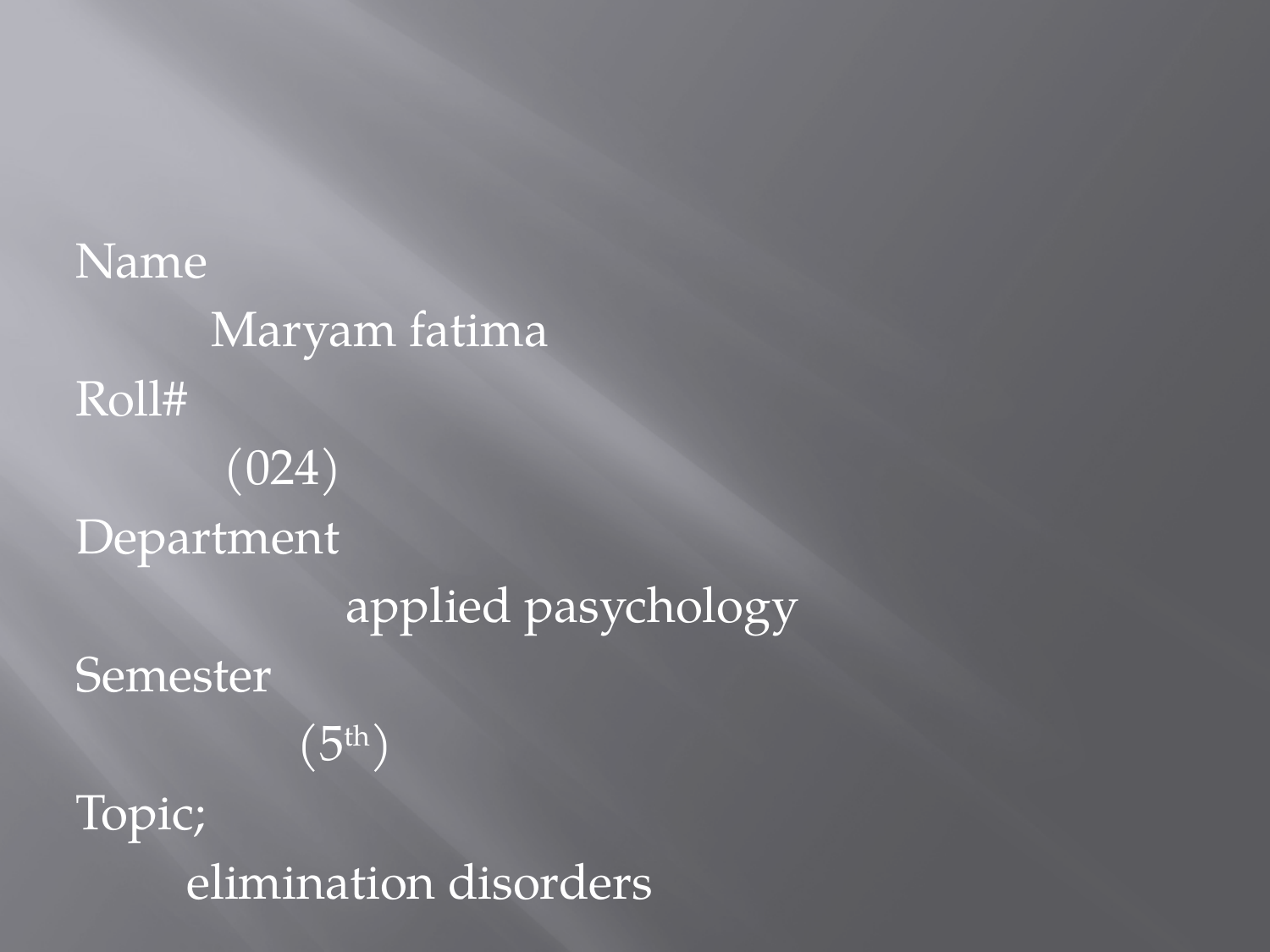

#
Name
           Maryam fatima
Roll#
            (024)
Department
                      applied pasychology
Semester
                  (5th)
Topic;
         elimination disorders